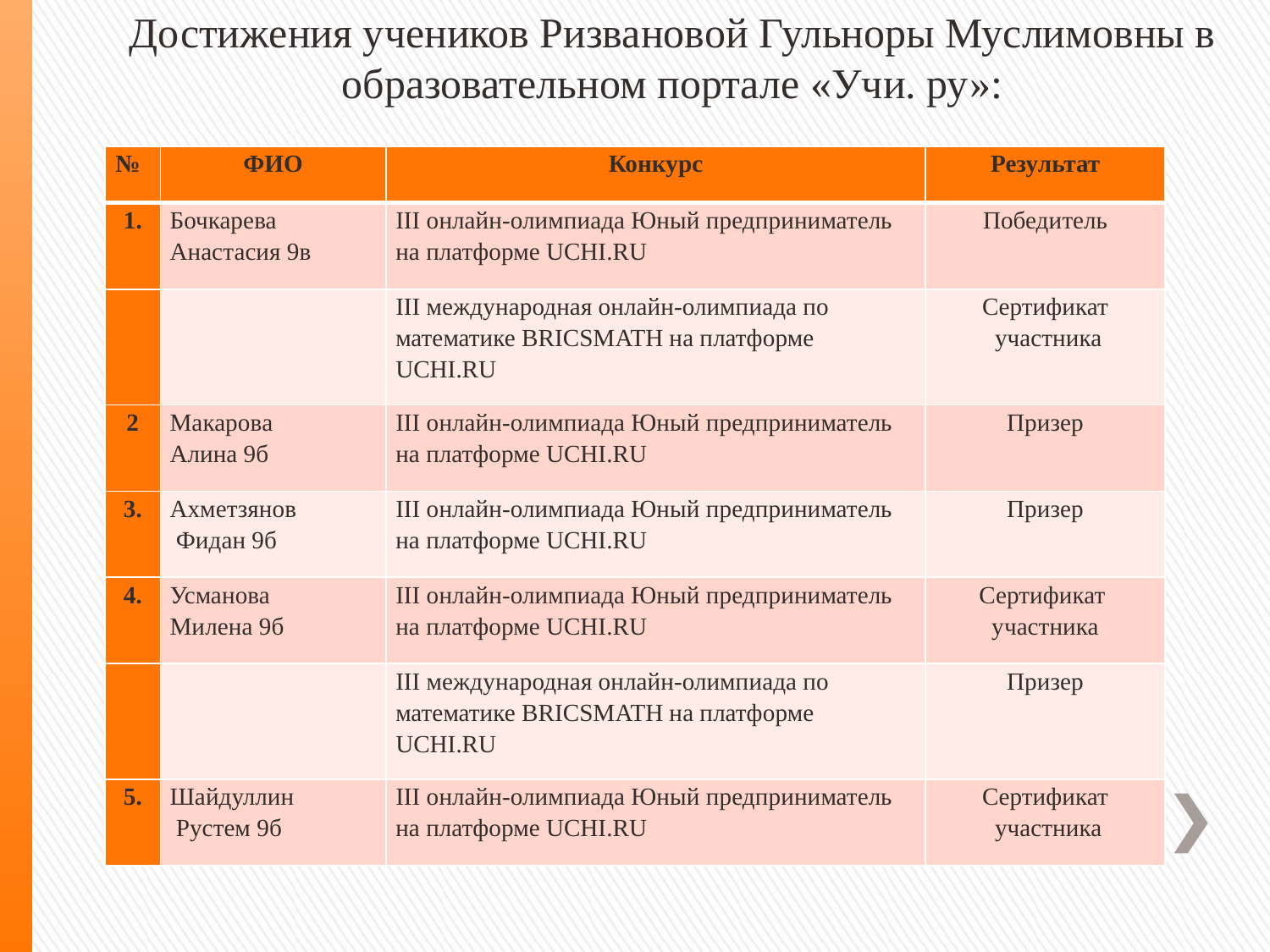

Достижения учеников Ризвановой Гульноры Муслимовны в образовательном портале «Учи. ру»:

| № | ФИО | Конкурс | Результат |
| --- | --- | --- | --- |
| 1. | Бочкарева Анастасия 9в | III онлайн-олимпиада Юный предприниматель на платформе UCHI.RU | Победитель |
|  |  | III международная онлайн-олимпиада по математике BRICSMATH на платформе UCHI.RU | Сертификат участника |
| 2 | Макарова Алина 9б | III онлайн-олимпиада Юный предприниматель на платформе UCHI.RU | Призер |
| 3. | Ахметзянов Фидан 9б | III онлайн-олимпиада Юный предприниматель на платформе UCHI.RU | Призер |
| 4. | Усманова Милена 9б | III онлайн-олимпиада Юный предприниматель на платформе UCHI.RU | Сертификат участника |
|  |  | III международная онлайн-олимпиада по математике BRICSMATH на платформе UCHI.RU | Призер |
| 5. | Шайдуллин Рустем 9б | III онлайн-олимпиада Юный предприниматель на платформе UCHI.RU | Сертификат участника |